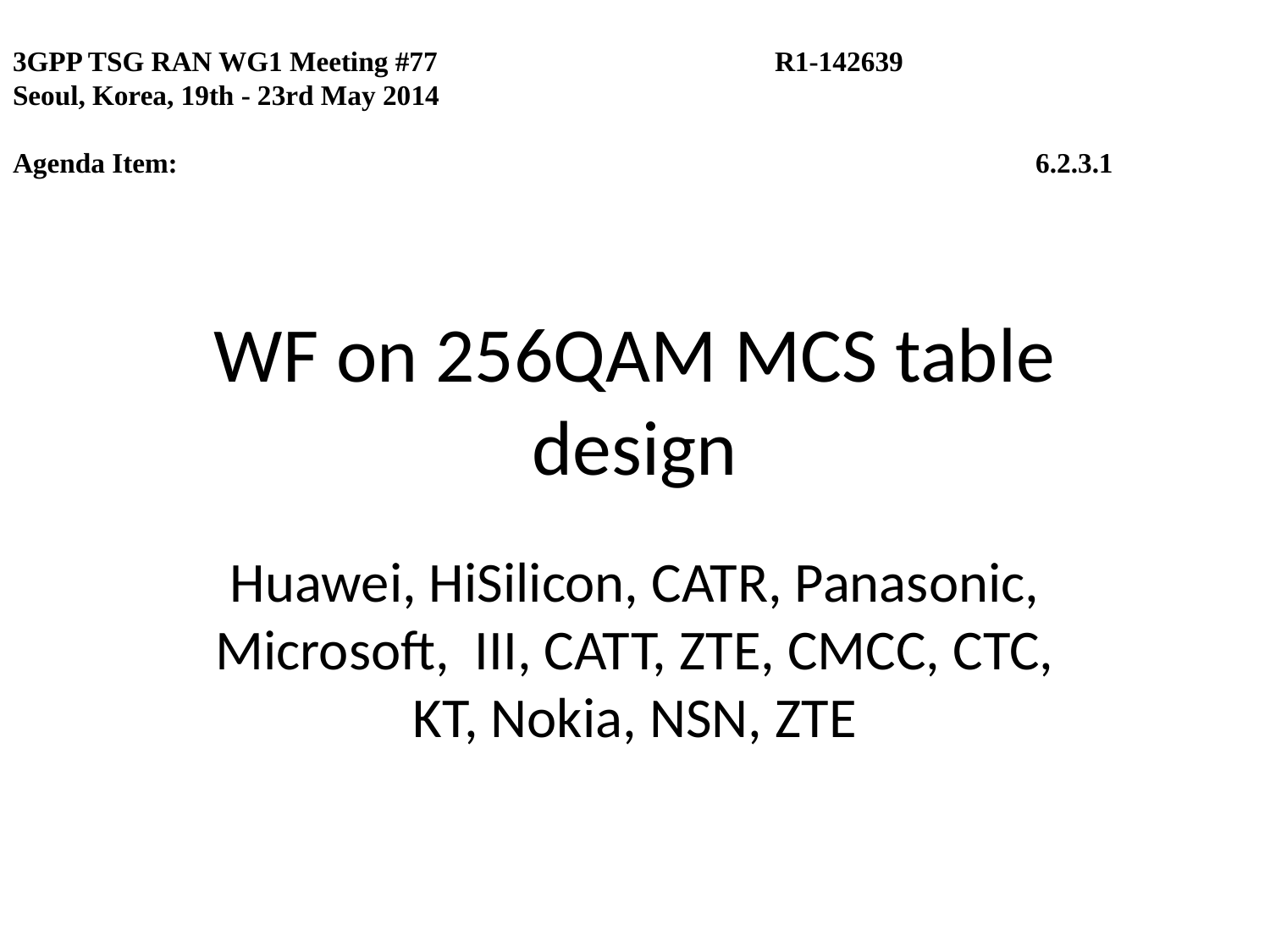

3GPP TSG RAN WG1 Meeting #77	                    	R1-142639
Seoul, Korea, 19th - 23rd May 2014

Agenda Item:		  	 6.2.3.1

# WF on 256QAM MCS table design
Huawei, HiSilicon, CATR, Panasonic, Microsoft,  III, CATT, ZTE, CMCC, CTC, KT, Nokia, NSN, ZTE